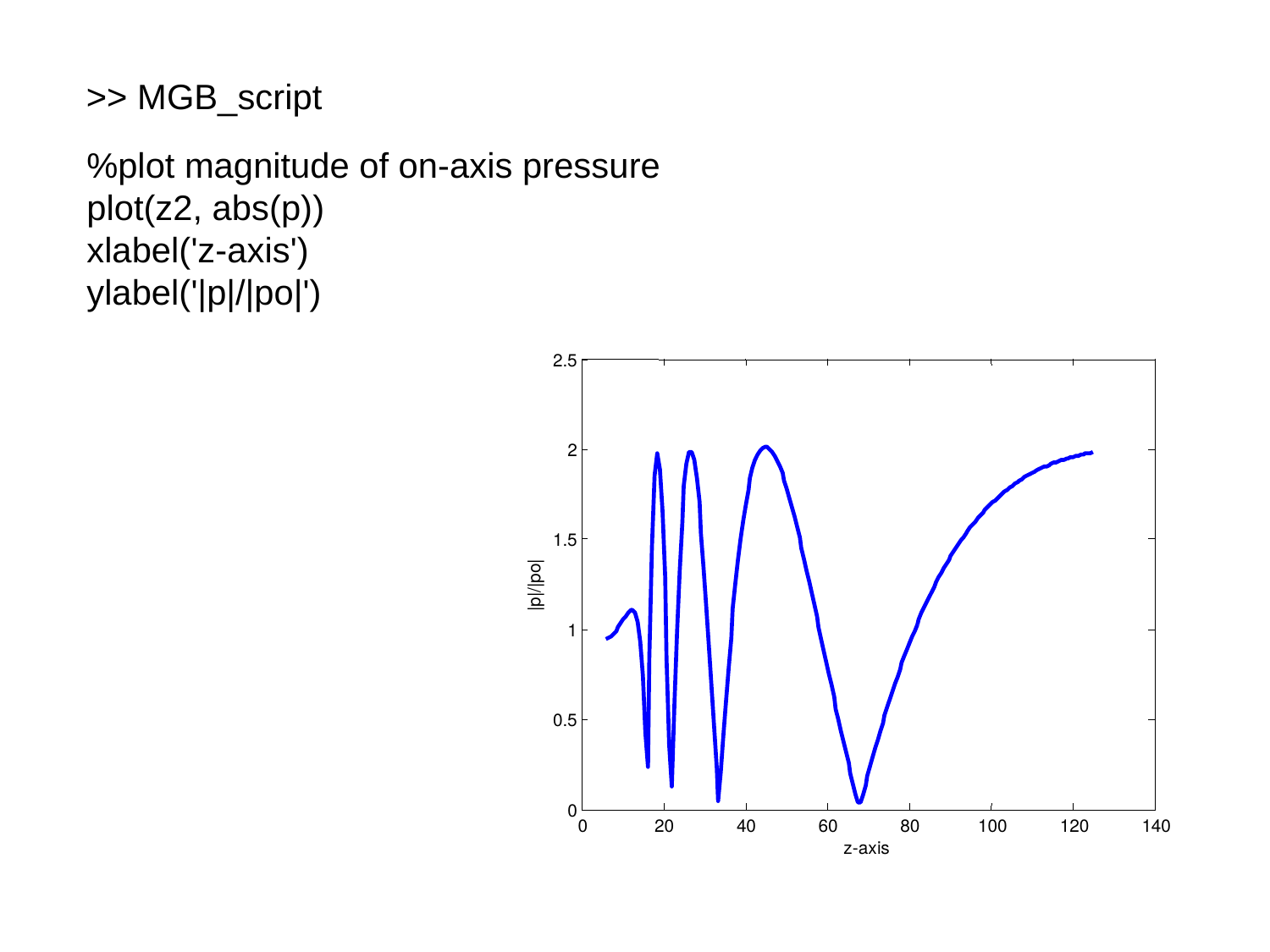

>> MGB_script
%plot magnitude of on-axis pressure
plot(z2, abs(p))
xlabel('z-axis')
ylabel('|p|/|po|')
2.5

2

1.5

|p|/|po|
1

0.5

0

0
20
40
60
80
100
120
140
z-axis